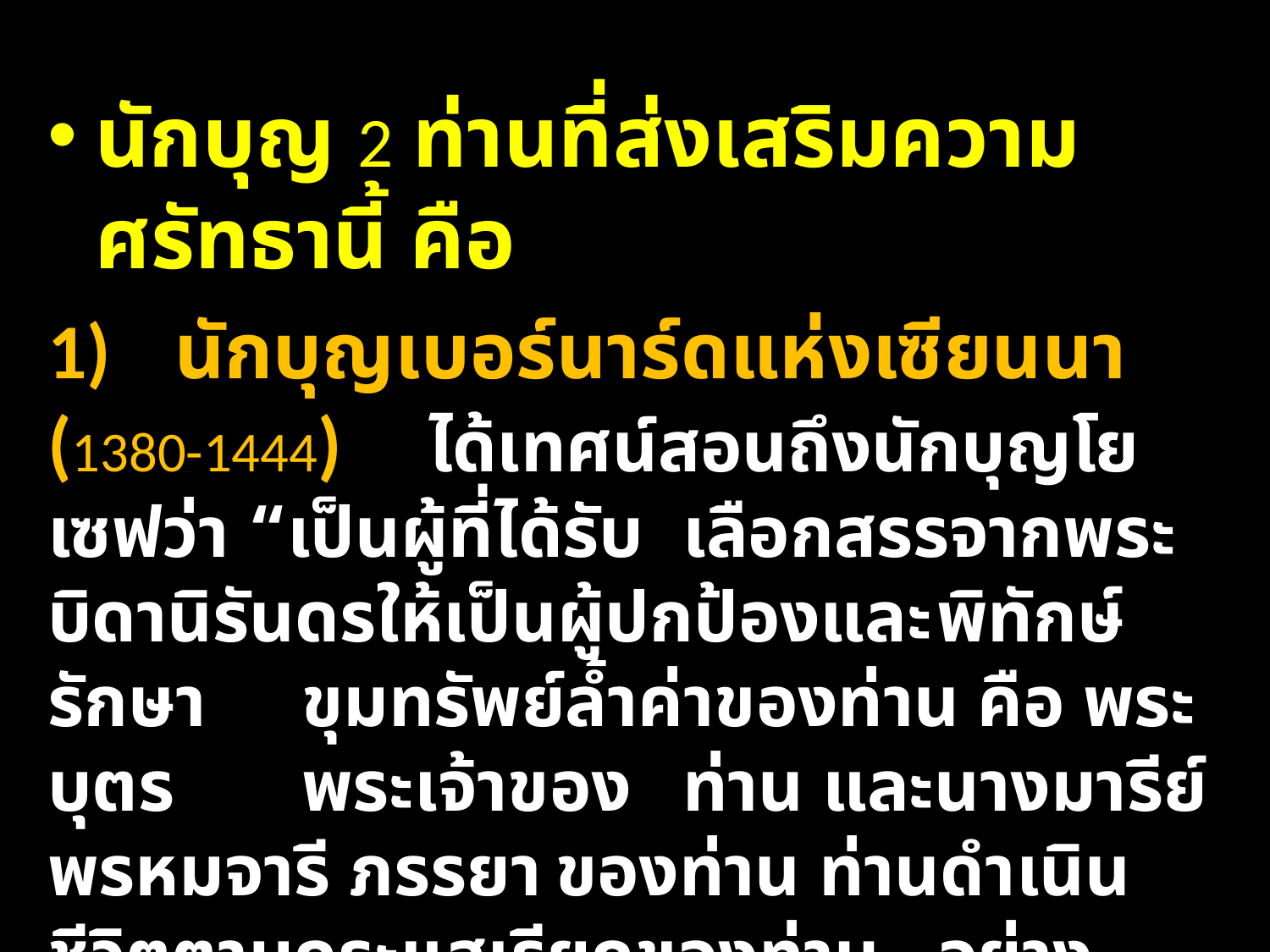

นักบุญ 2 ท่านที่ส่งเสริมความศรัทธานี้ คือ
1)	นักบุญเบอร์นาร์ดแห่งเซียนนา (1380-1444) 	ได้เทศน์สอนถึงนักบุญโยเซฟว่า “เป็นผู้ที่ได้รับ	เลือกสรรจากพระบิดานิรันดรให้เป็นผู้ปกป้องและ	พิทักษ์รักษา	ขุมทรัพย์ล้ำค่าของท่าน คือ พระบุตร	พระเจ้าของ	ท่าน และนางมารีย์พรหมจารี ภรรยา	ของท่าน ท่านดำเนินชีวิตตามกระแสเรียกของท่าน	อย่างซื่อสัตย์จนถึงวาระสุดท้ายของชีวิต”